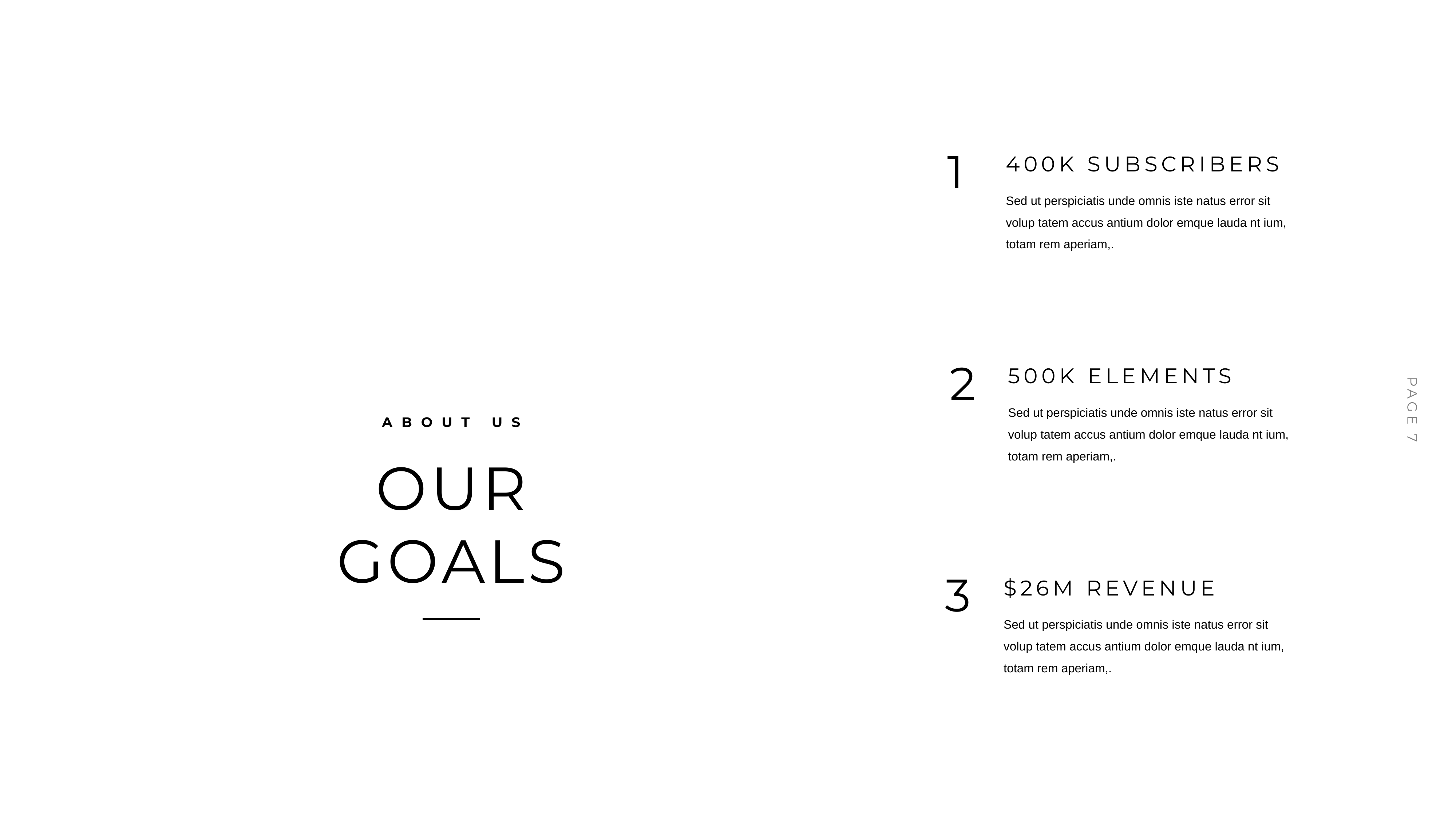

1
400k subscribers
Sed ut perspiciatis unde omnis iste natus error sit volup tatem accus antium dolor emque lauda nt ium, totam rem aperiam,.
2
500k elements
Sed ut perspiciatis unde omnis iste natus error sit volup tatem accus antium dolor emque lauda nt ium, totam rem aperiam,.
About us
our
goals
3
$26m revenue
Sed ut perspiciatis unde omnis iste natus error sit volup tatem accus antium dolor emque lauda nt ium, totam rem aperiam,.